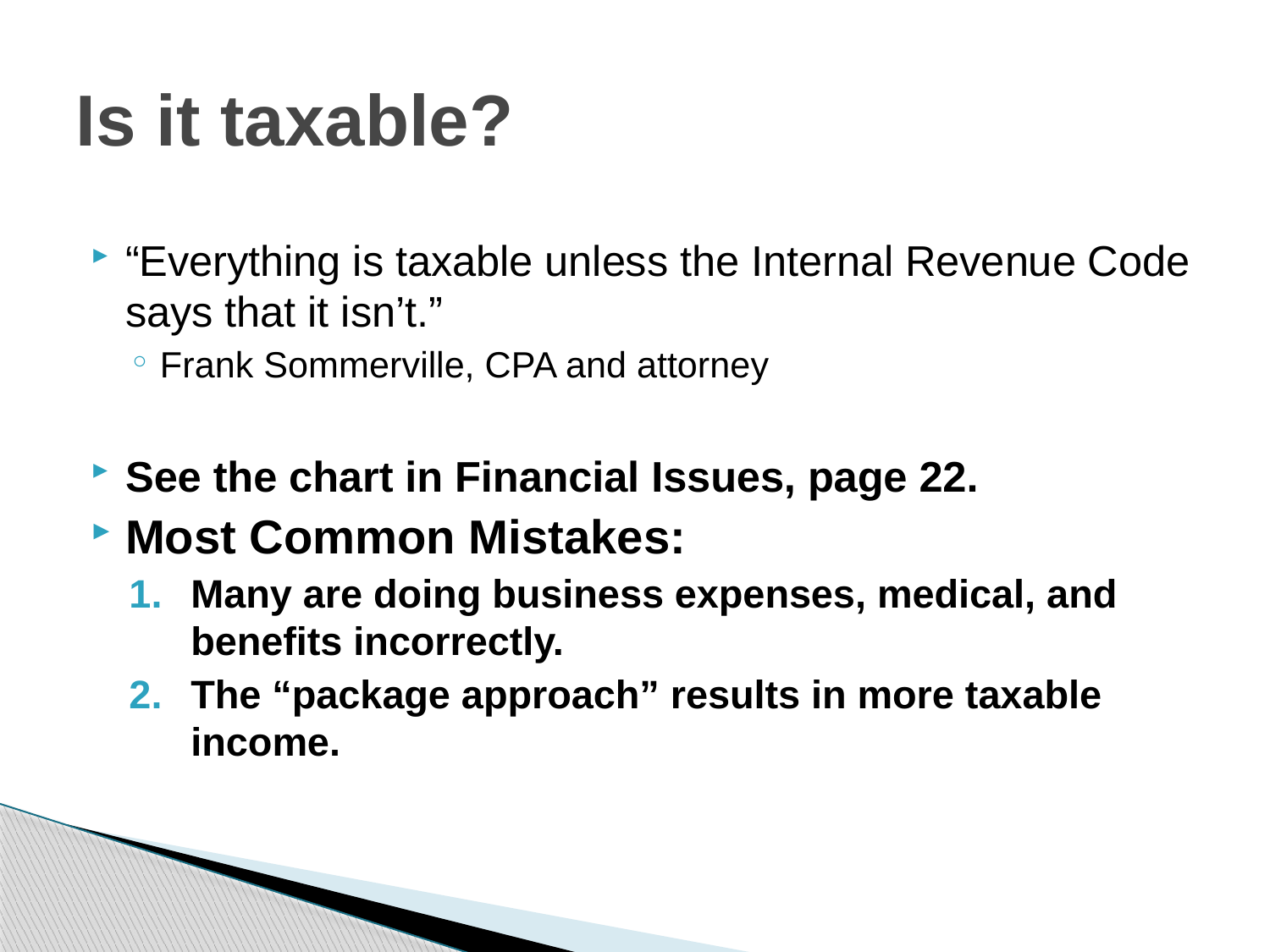

# Is it taxable?

“Everything is taxable unless the Internal Revenue Code says that it isn’t.”
Frank Sommerville, CPA and attorney

See the chart in Financial Issues, page 22.
Most Common Mistakes:
Many are doing business expenses, medical, and benefits incorrectly.
The “package approach” results in more taxable income.